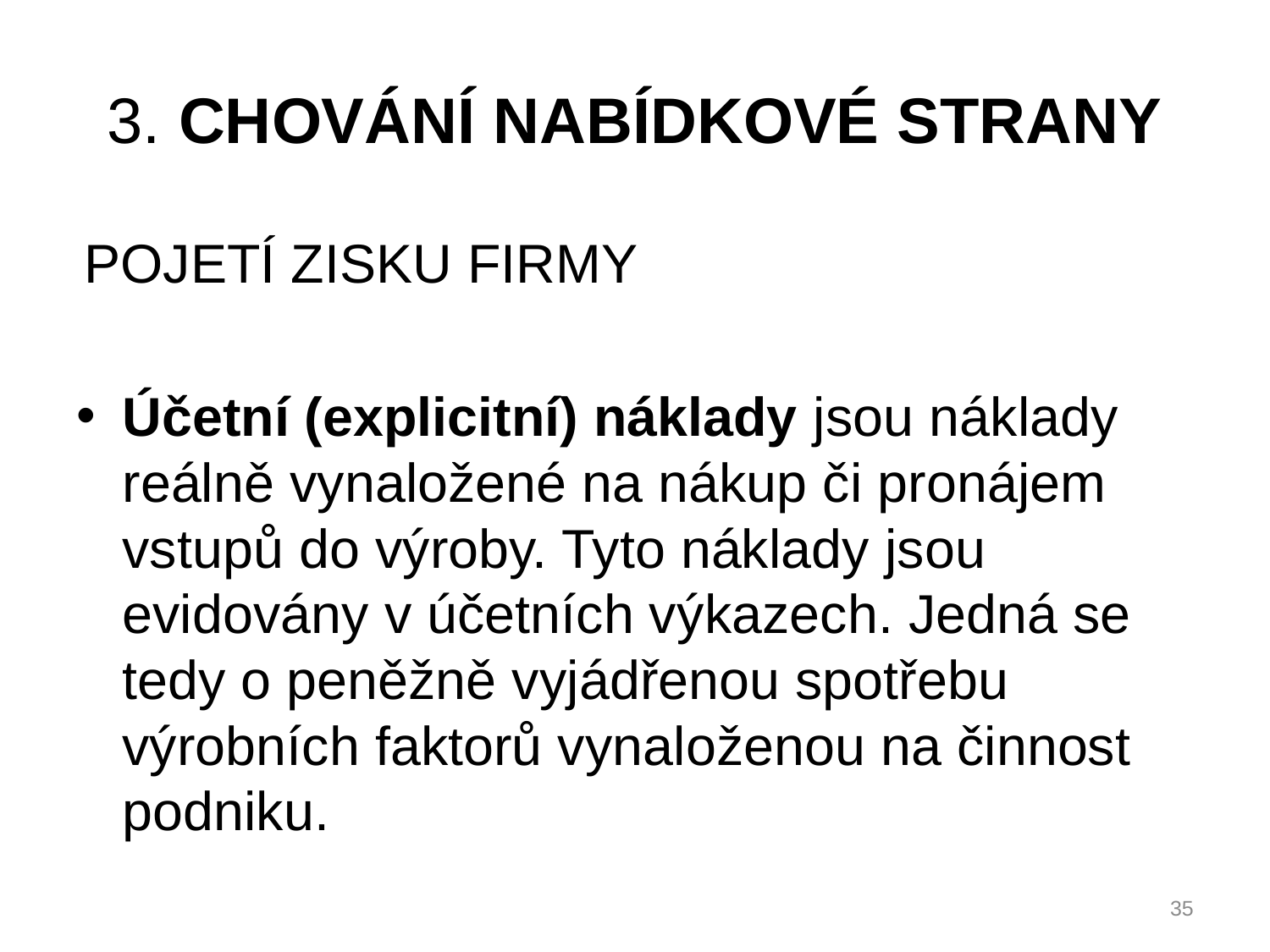

# 3. chování NABÍDKOVÉ strany
POJETÍ ZISKU FIRMY

Účetní (explicitní) náklady jsou náklady reálně vynaložené na nákup či pronájem vstupů do výroby. Tyto náklady jsou evidovány v účetních výkazech. Jedná se tedy o peněžně vyjádřenou spotřebu výrobních faktorů vynaloženou na činnost podniku.
35